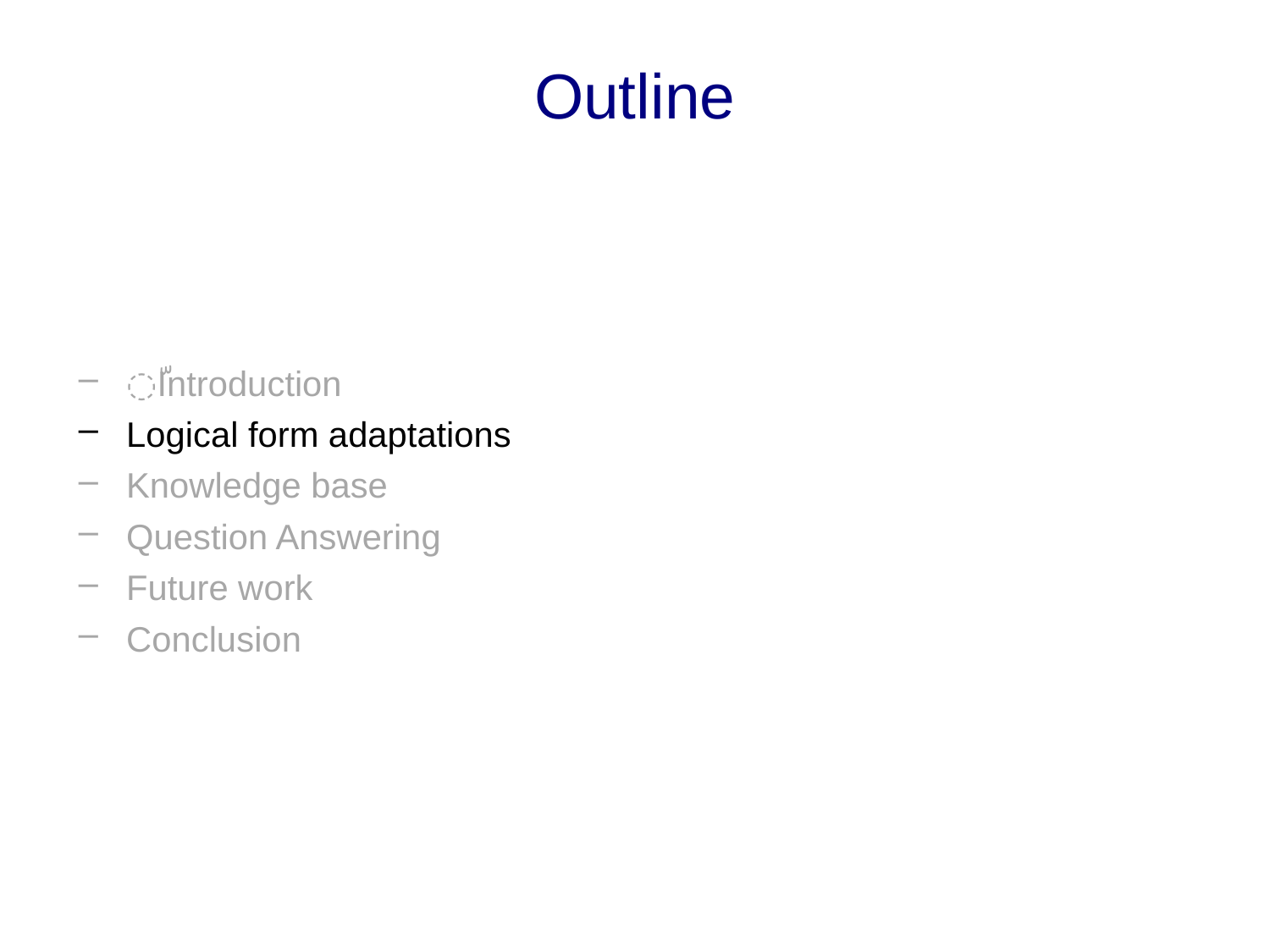

# Outline
ّIntroduction
Logical form adaptations
Knowledge base
Question Answering
Future work
Conclusion
19